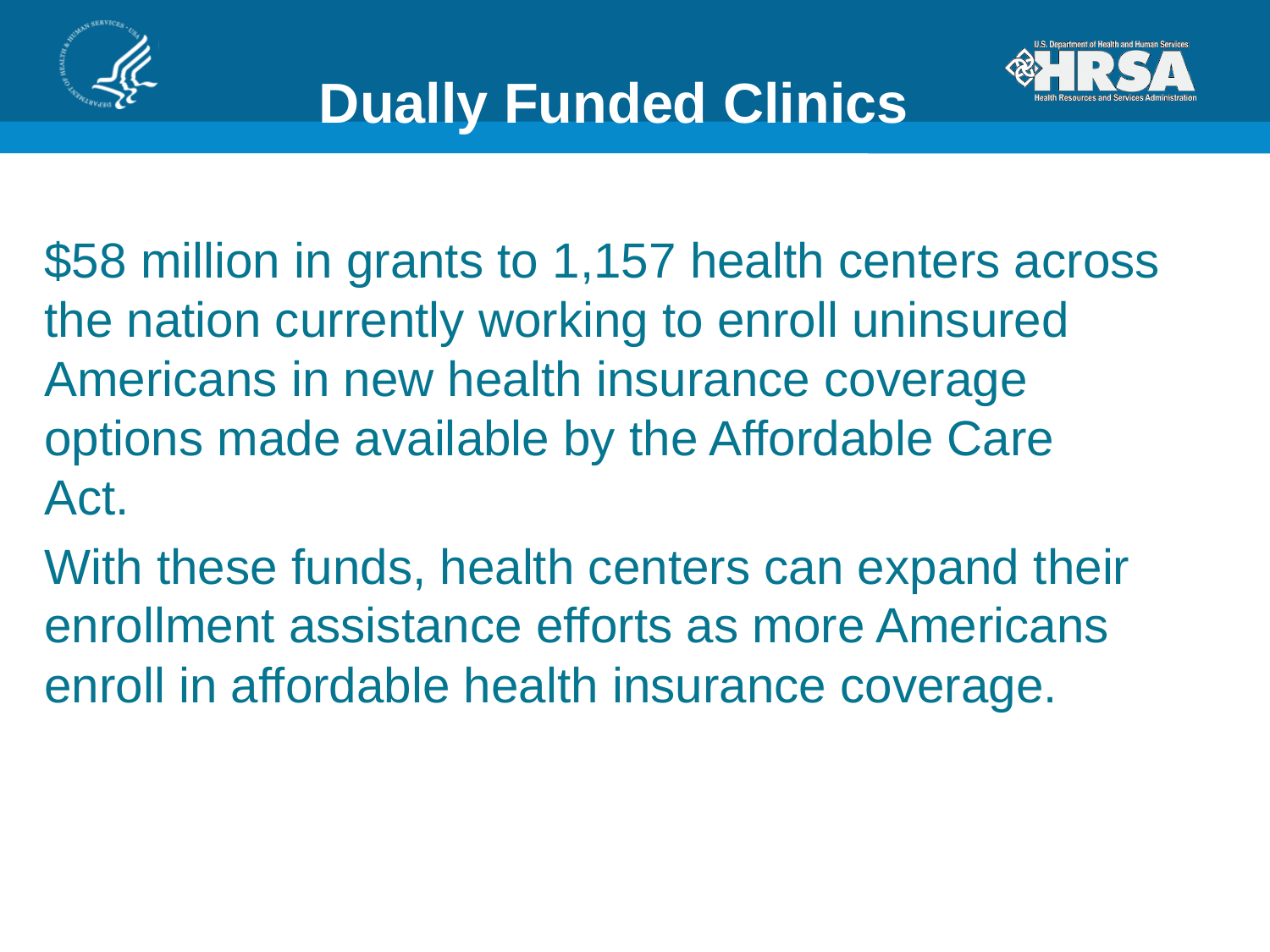

# Dually Funded Clinics
$58 million in grants to 1,157 health centers across the nation currently working to enroll uninsured Americans in new health insurance coverage options made available by the Affordable Care Act.
With these funds, health centers can expand their enrollment assistance efforts as more Americans enroll in affordable health insurance coverage.